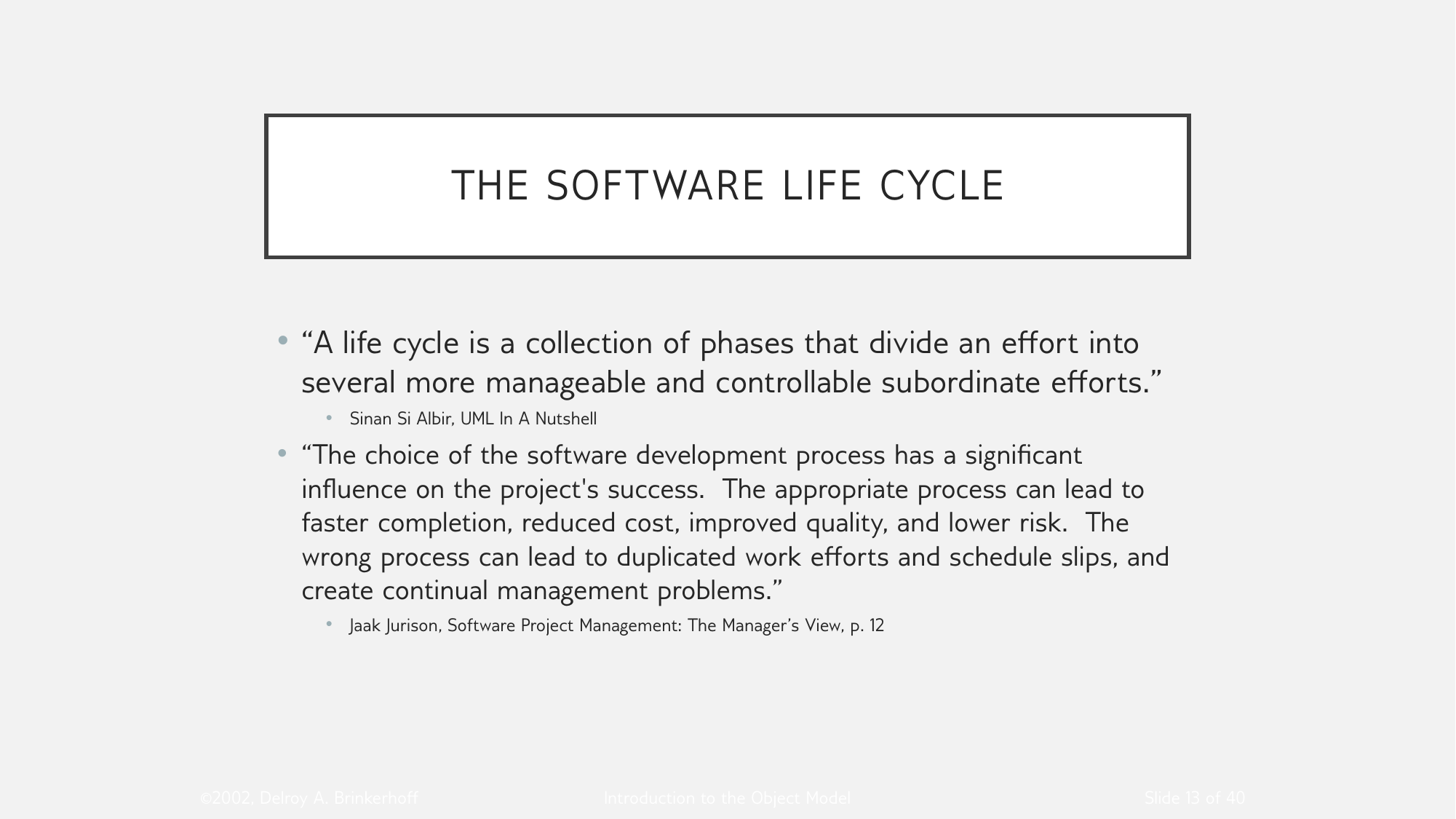

# The Software Life Cycle
“A life cycle is a collection of phases that divide an effort into several more manageable and controllable subordinate efforts.”
Sinan Si Albir, UML In A Nutshell
“The choice of the software development process has a significant influence on the project's success.  The appropriate process can lead to faster completion, reduced cost, improved quality, and lower risk.  The wrong process can lead to duplicated work efforts and schedule slips, and create continual management problems.”
Jaak Jurison, Software Project Management: The Manager’s View, p. 12
	©2002, Delroy A. Brinkerhoff	Introduction to the Object Model	Slide 13 of 40